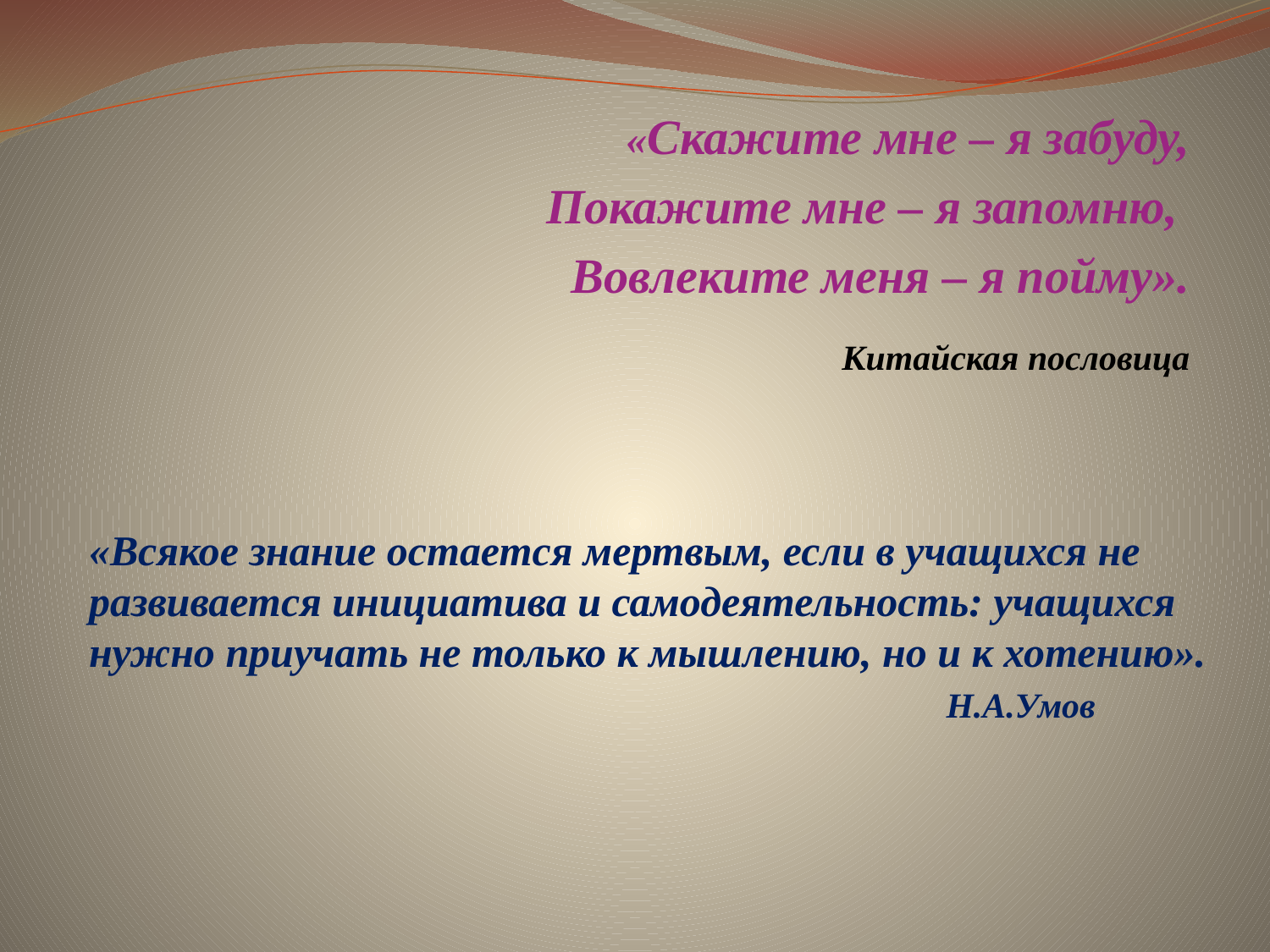

«Скажите мне – я забуду,
    Покажите мне – я запомню,
    Вовлеките меня – я пойму».
                         Китайская пословица

«Всякое знание остается мертвым, если в учащихся не развивается инициатива и самодеятельность: учащихся нужно приучать не только к мышлению, но и к хотению».
                                                                                 Н.А.Умов